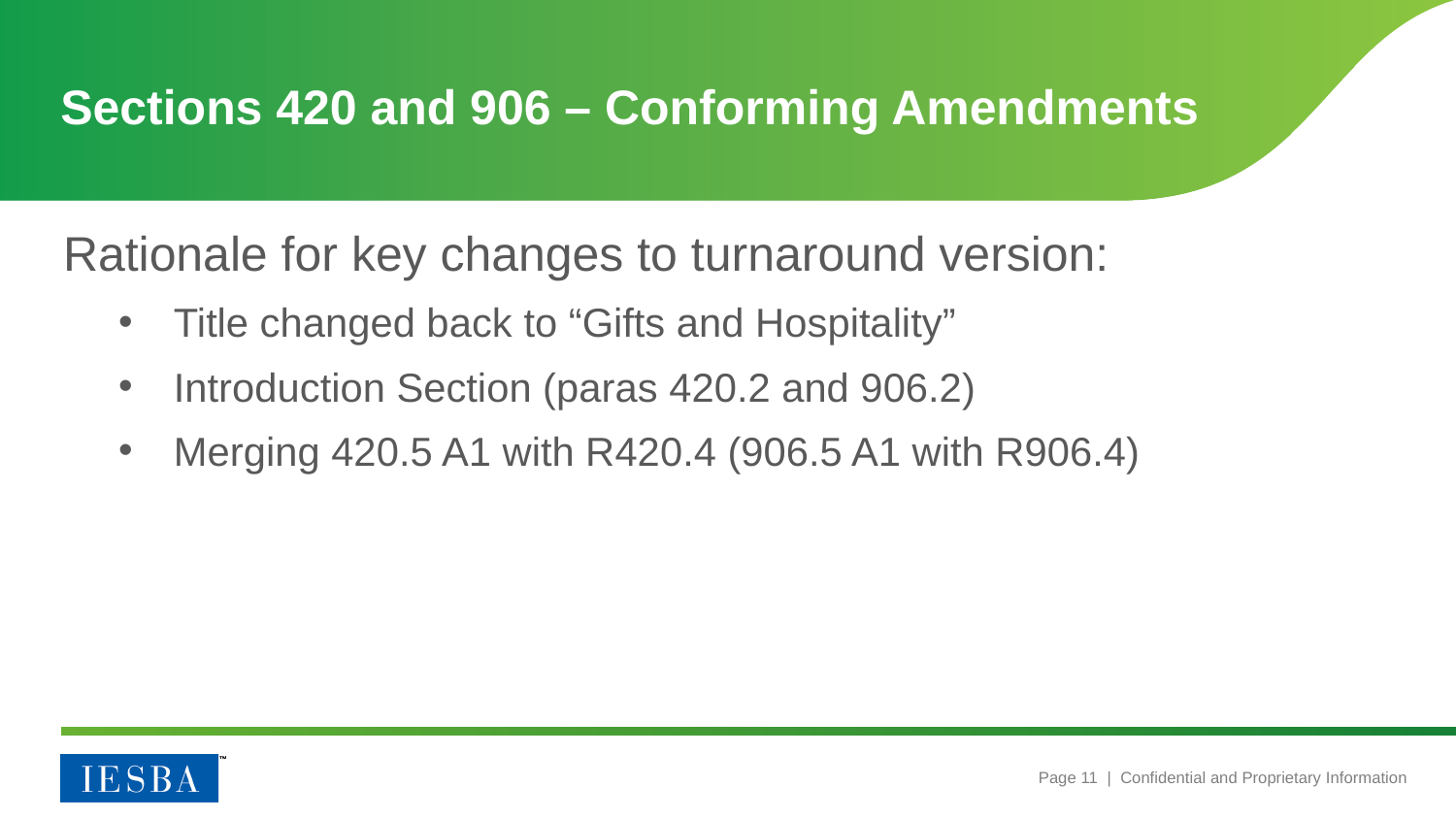

# Sections 420 and 906 – Conforming Amendments
Rationale for key changes to turnaround version:
Title changed back to “Gifts and Hospitality”
Introduction Section (paras 420.2 and 906.2)
Merging 420.5 A1 with R420.4 (906.5 A1 with R906.4)